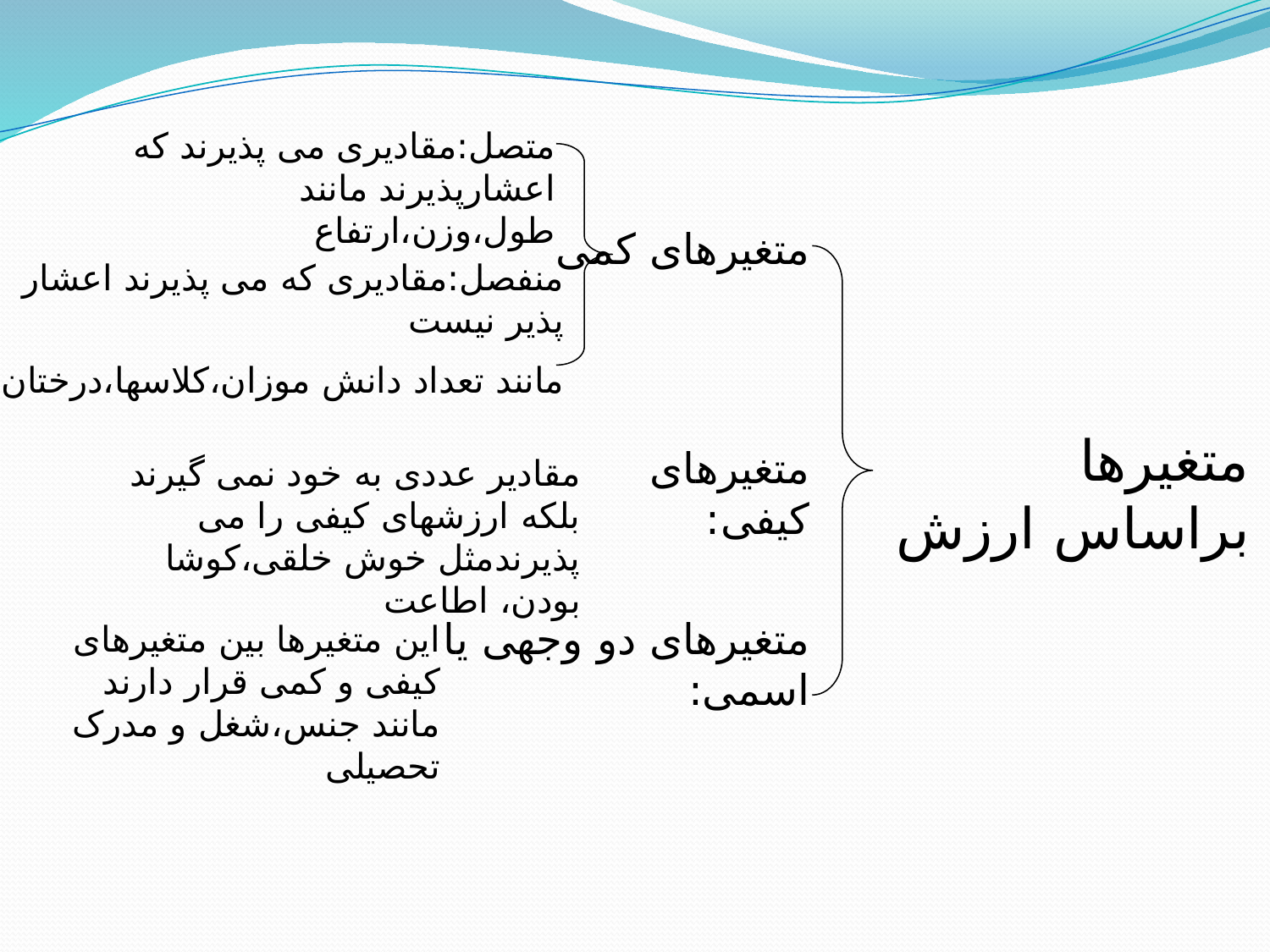

متصل:مقادیری می پذیرند که اعشارپذیرند مانند طول،وزن،ارتفاع

متغیرهای کمی

منفصل:مقادیری که می پذیرند اعشار پذیر نیست
مانند تعداد دانش موزان،کلاسها،درختان
متغیرها براساس ارزش
متغیرهای کیفی:
مقادیر عددی به خود نمی گیرند بلکه ارزشهای کیفی را می پذیرندمثل خوش خلقی،کوشا بودن، اطاعت

متغیرهای دو وجهی یا اسمی:
این متغیرها بین متغیرهای کیفی و کمی قرار دارند مانند جنس،شغل و مدرک تحصیلی